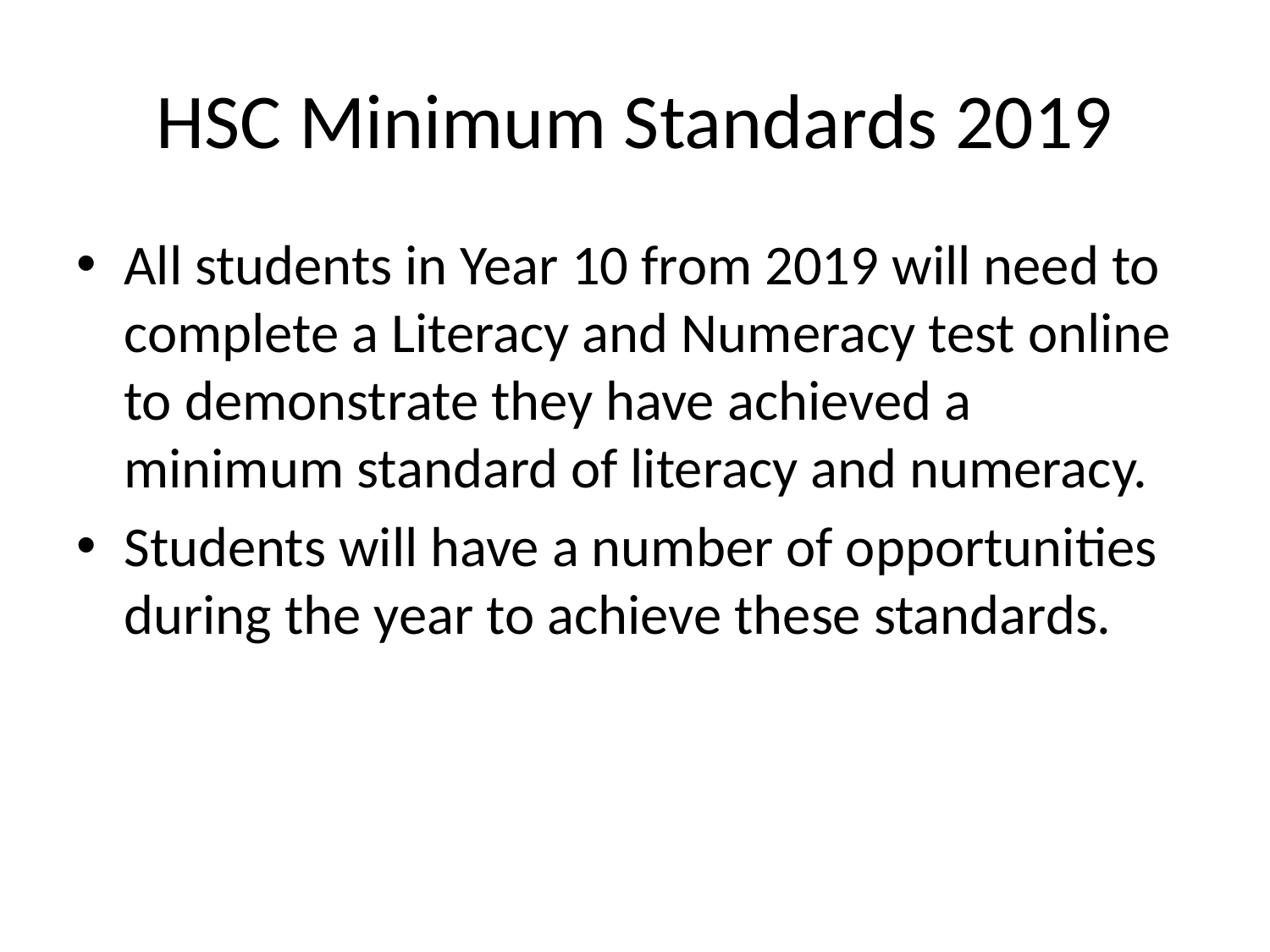

# HSC Minimum Standards 2019
All students in Year 10 from 2019 will need to complete a Literacy and Numeracy test online to demonstrate they have achieved a minimum standard of literacy and numeracy.
Students will have a number of opportunities during the year to achieve these standards.